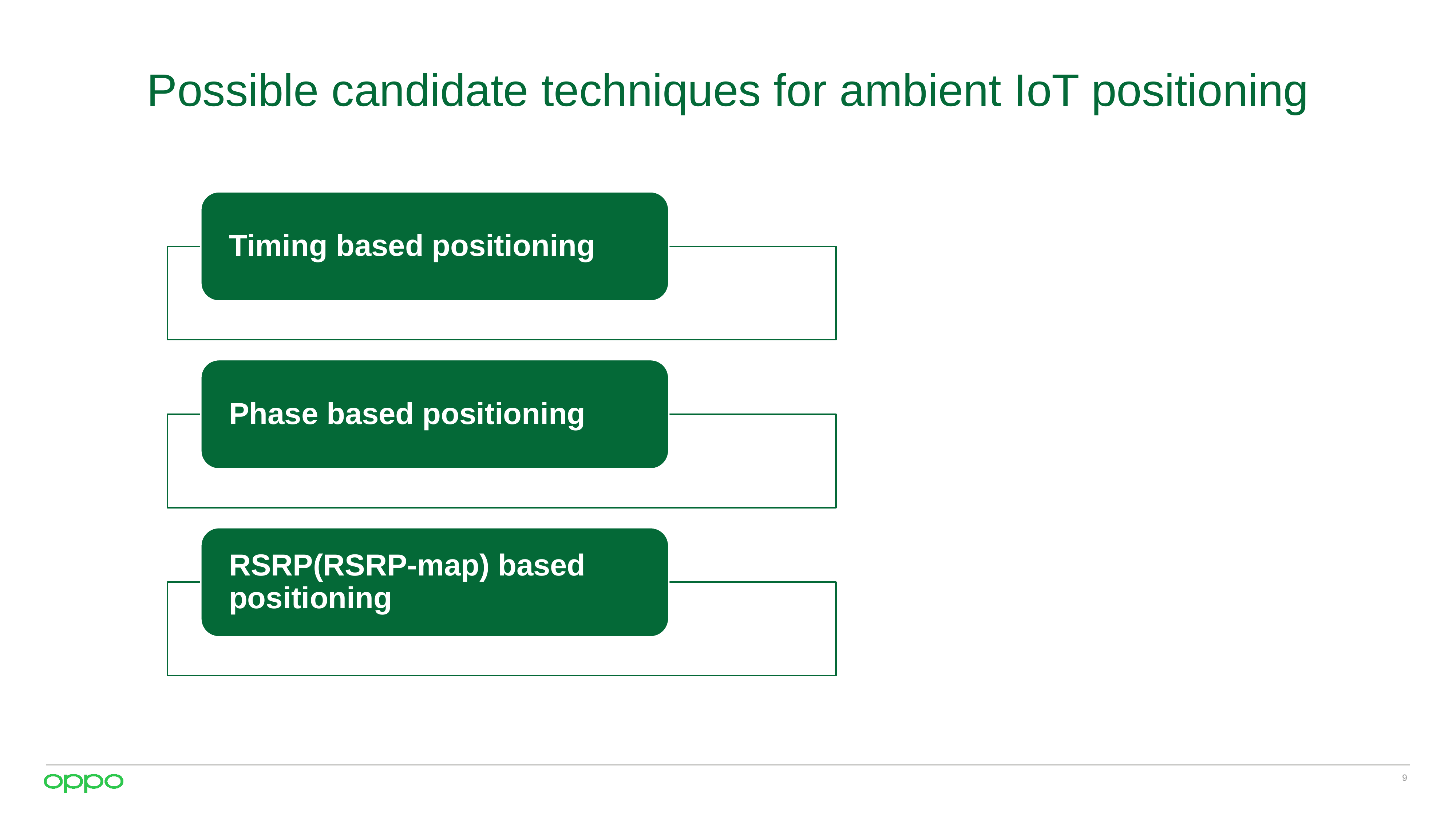

# Possible candidate techniques for ambient IoT positioning
Timing based positioning
Phase based positioning
RSRP(RSRP-map) based positioning